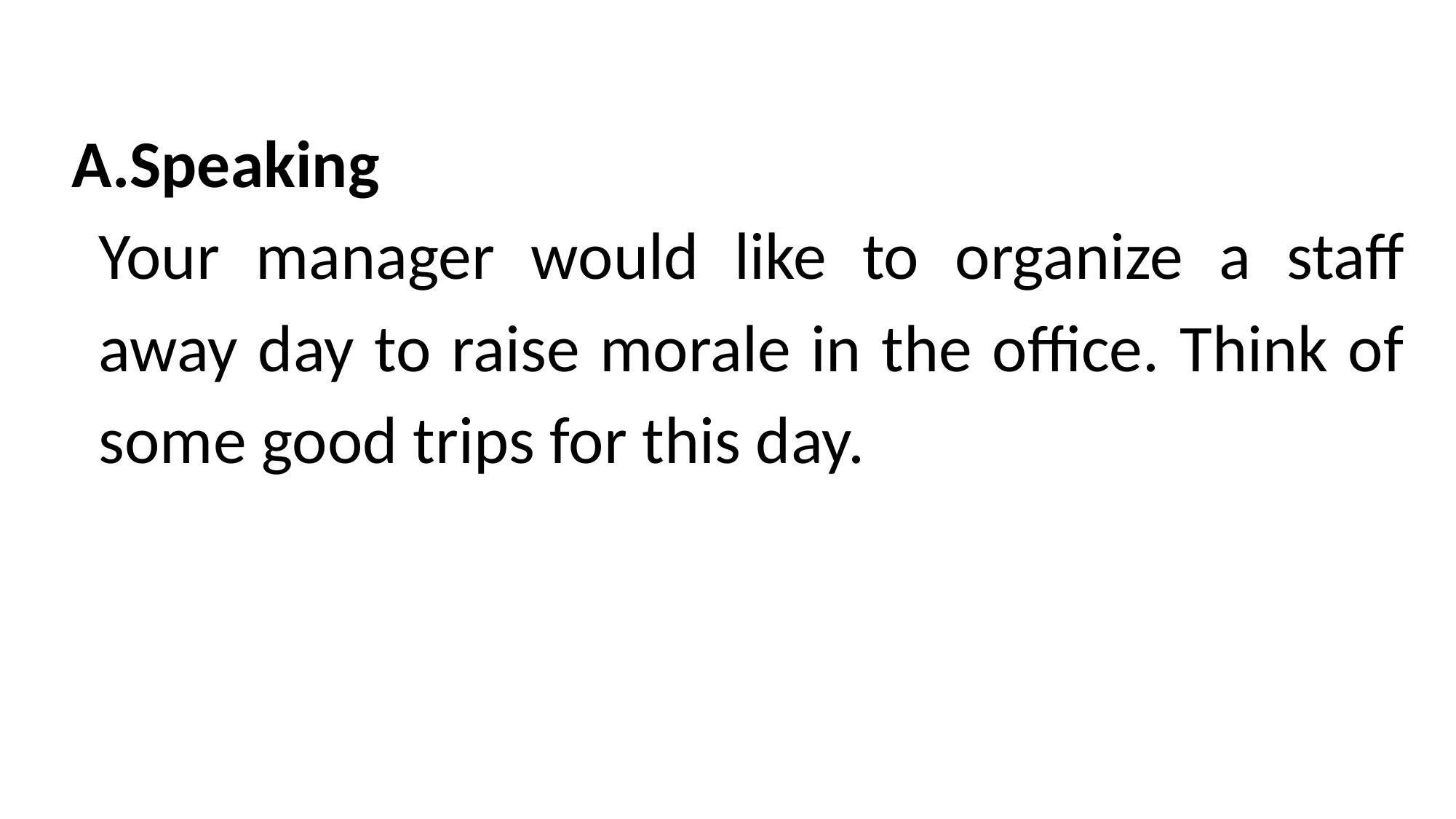

Speaking
Your manager would like to organize a staff away day to raise morale in the office. Think of some good trips for this day.